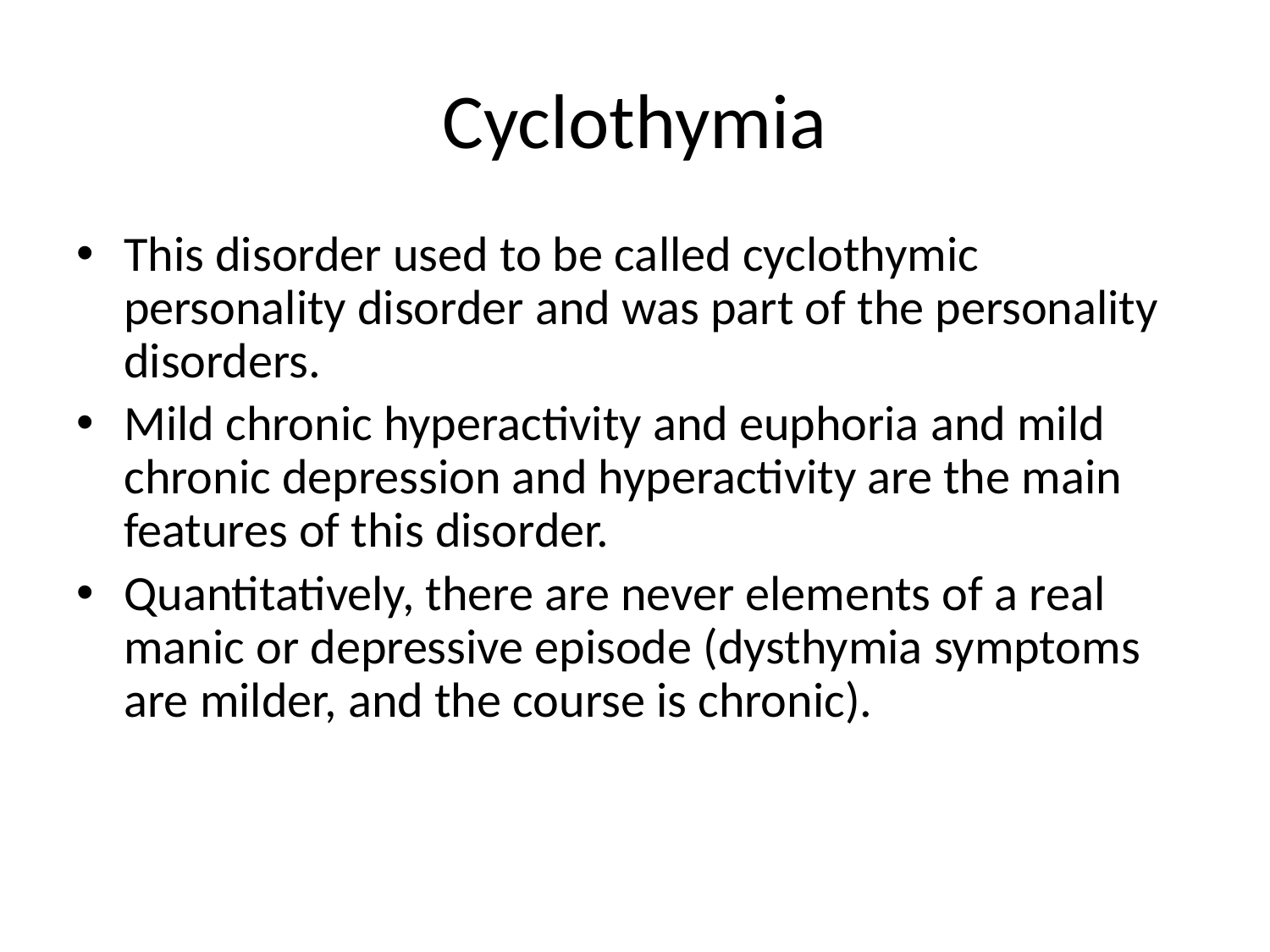

# Cyclothymia
This disorder used to be called cyclothymic personality disorder and was part of the personality disorders.
Mild chronic hyperactivity and euphoria and mild chronic depression and hyperactivity are the main features of this disorder.
Quantitatively, there are never elements of a real manic or depressive episode (dysthymia symptoms are milder, and the course is chronic).